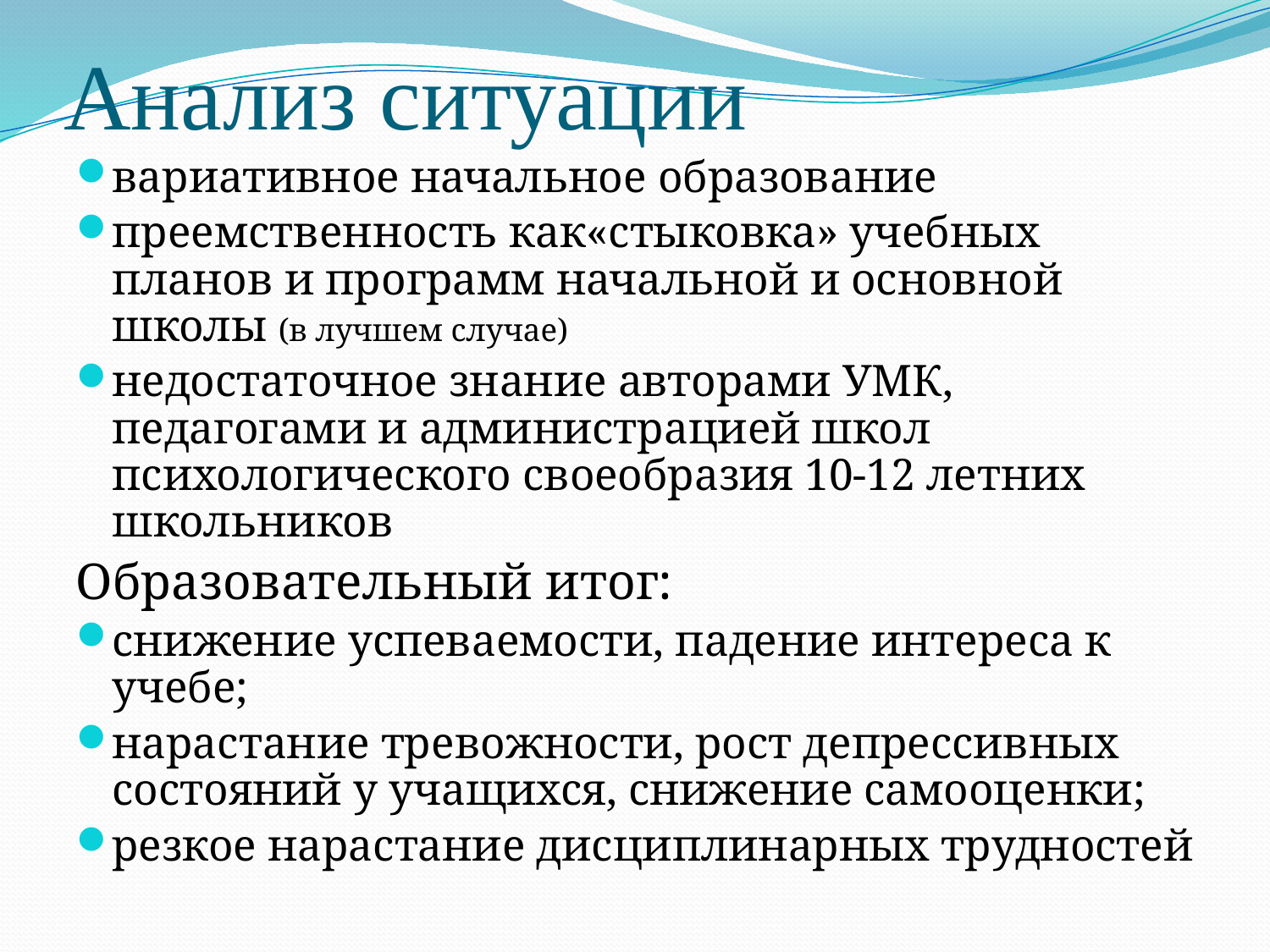

# Анализ ситуации
вариативное начальное образование
преемственность как«стыковка» учебных планов и программ начальной и основной школы (в лучшем случае)
недостаточное знание авторами УМК, педагогами и администрацией школ психологического своеобразия 10-12 летних школьников
Образовательный итог:
снижение успеваемости, падение интереса к учебе;
нарастание тревожности, рост депрессивных состояний у учащихся, снижение самооценки;
резкое нарастание дисциплинарных трудностей